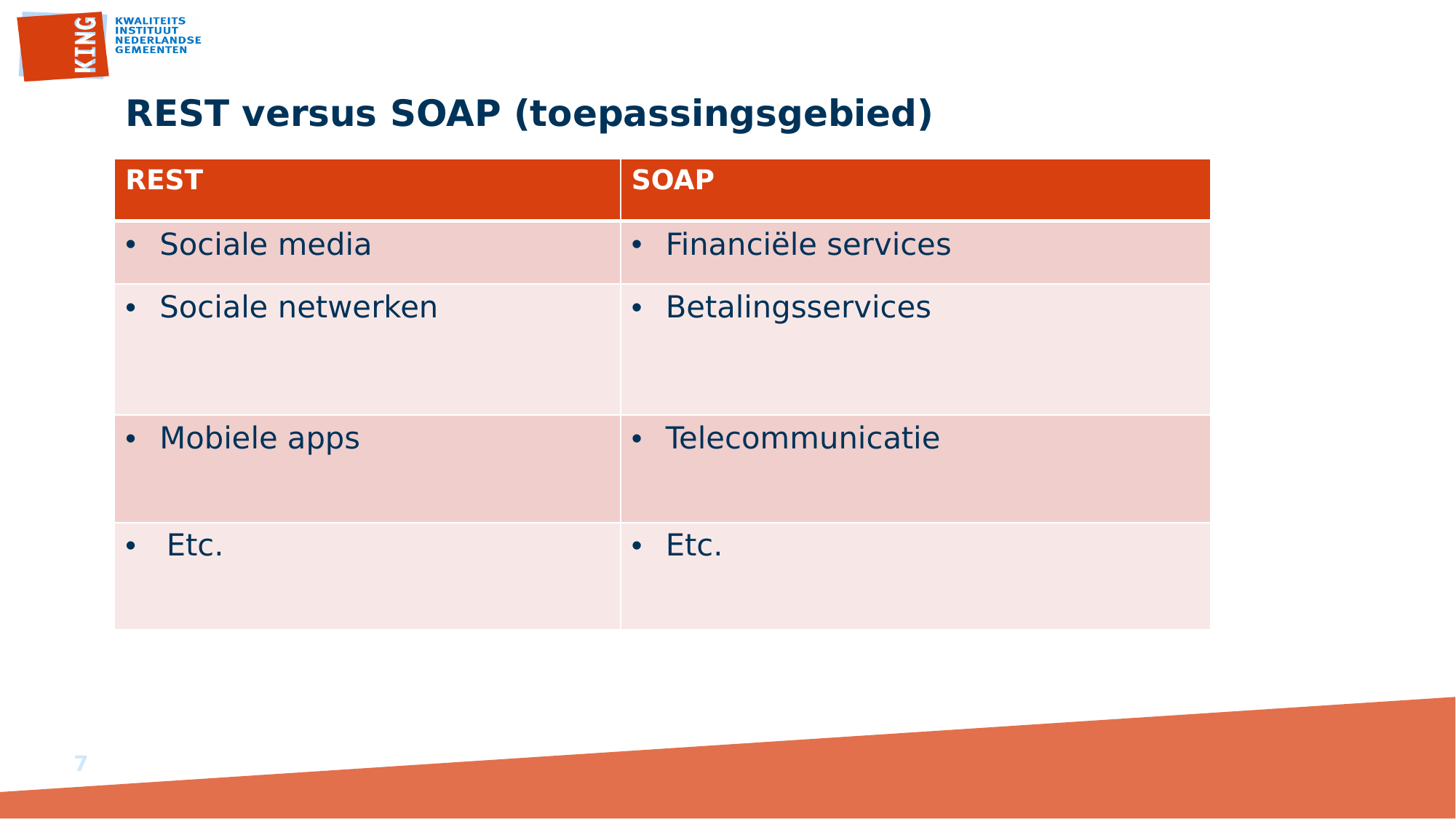

# REST versus SOAP (toepassingsgebied)
| REST | SOAP |
| --- | --- |
| Sociale media | Financiële services |
| Sociale netwerken | Betalingsservices |
| Mobiele apps | Telecommunicatie |
| Etc. | Etc. |
7